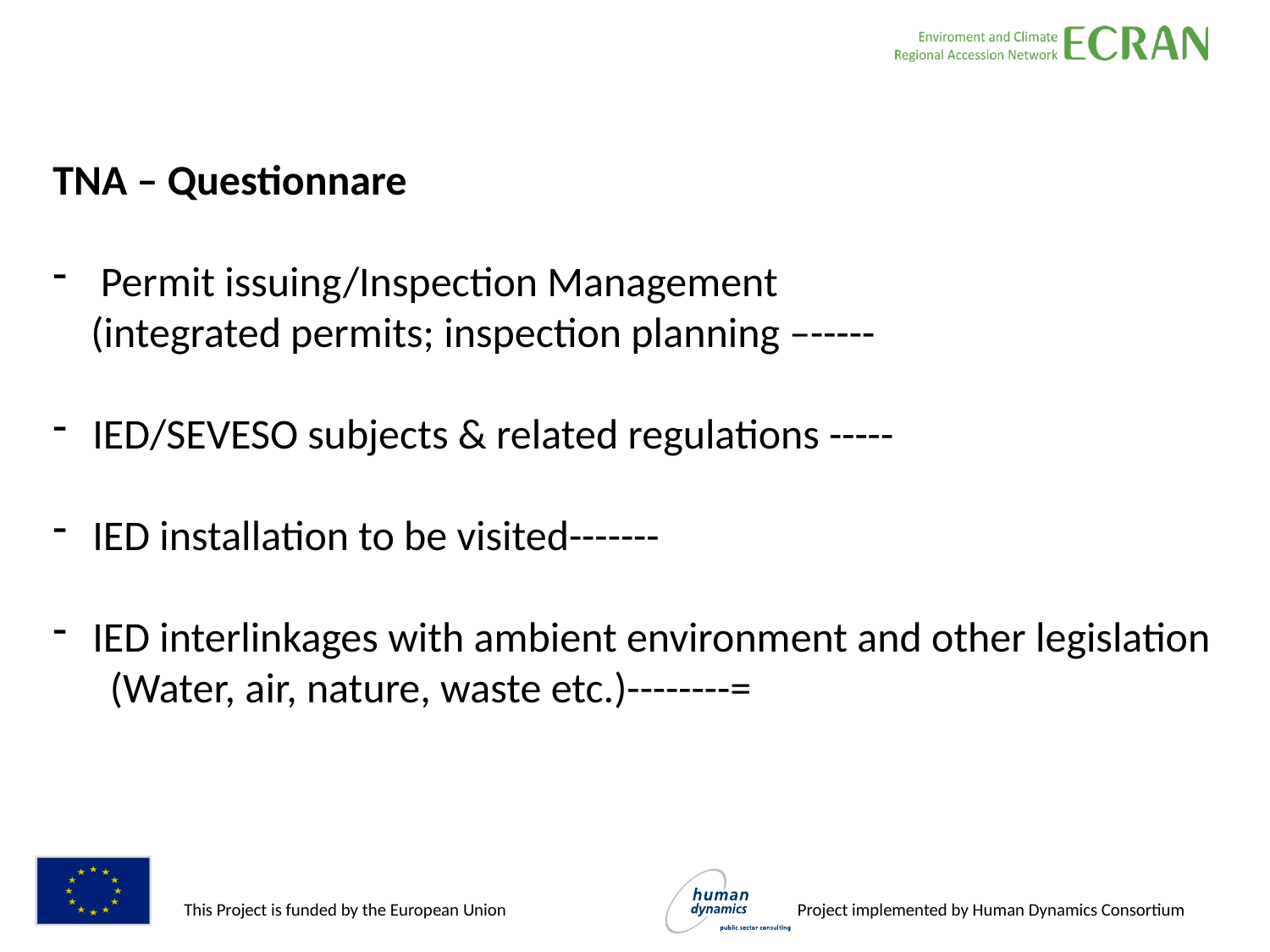

TNA – Questionnare

Permit issuing/Inspection Management
    (integrated permits; inspection planning –-----

IED/SEVESO subjects & related regulations -----

IED installation to be visited-------

IED interlinkages with ambient environment and other legislation
      (Water, air, nature, waste etc.)--------=
#